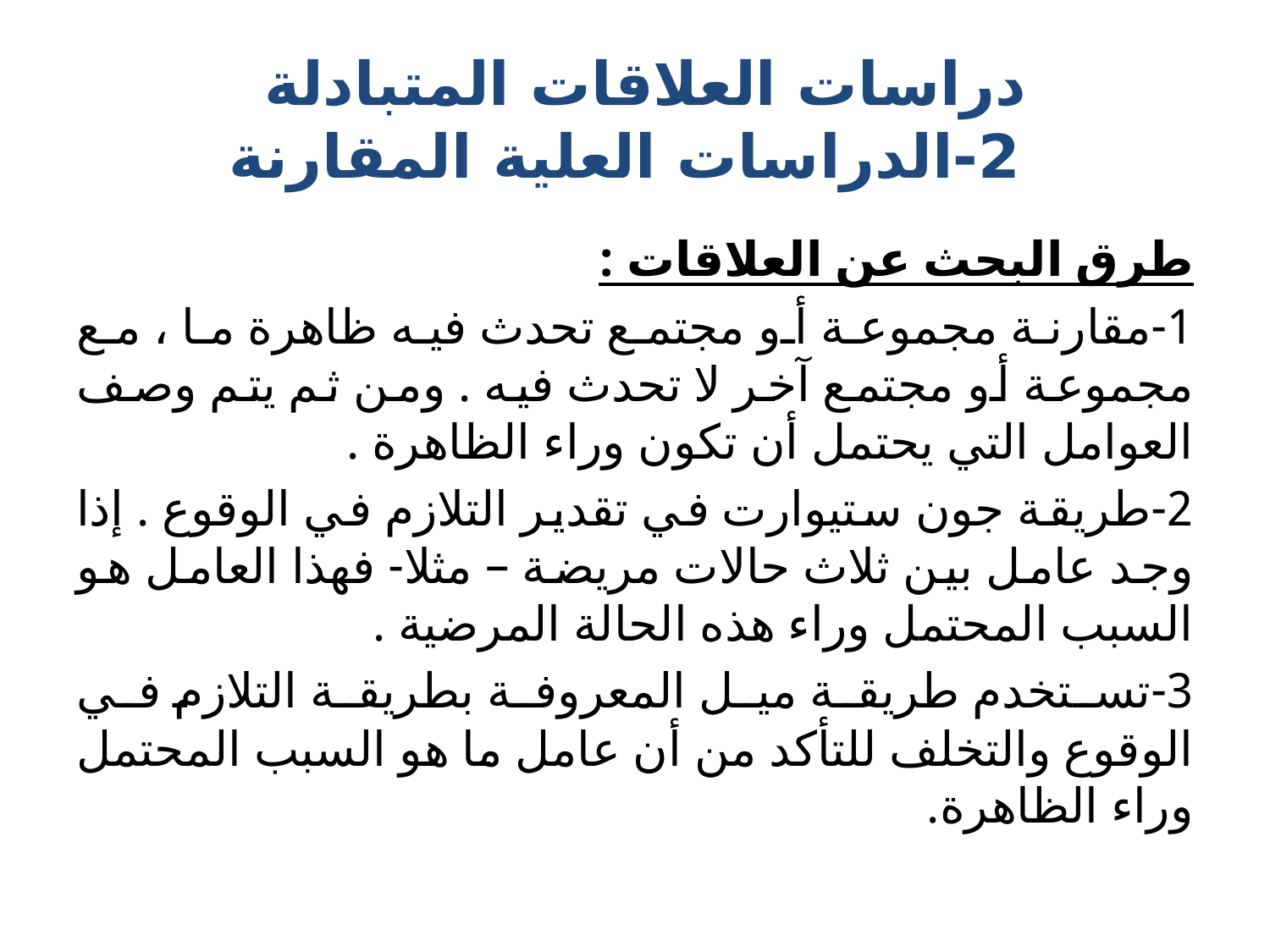

# دراسات العلاقات المتبادلة 2-الدراسات العلية المقارنة
طرق البحث عن العلاقات :
1-مقارنة مجموعة أو مجتمع تحدث فيه ظاهرة ما ، مع مجموعة أو مجتمع آخر لا تحدث فيه . ومن ثم يتم وصف العوامل التي يحتمل أن تكون وراء الظاهرة .
2-طريقة جون ستيوارت في تقدير التلازم في الوقوع . إذا وجد عامل بين ثلاث حالات مريضة – مثلا- فهذا العامل هو السبب المحتمل وراء هذه الحالة المرضية .
3-تستخدم طريقة ميل المعروفة بطريقة التلازم في الوقوع والتخلف للتأكد من أن عامل ما هو السبب المحتمل وراء الظاهرة.